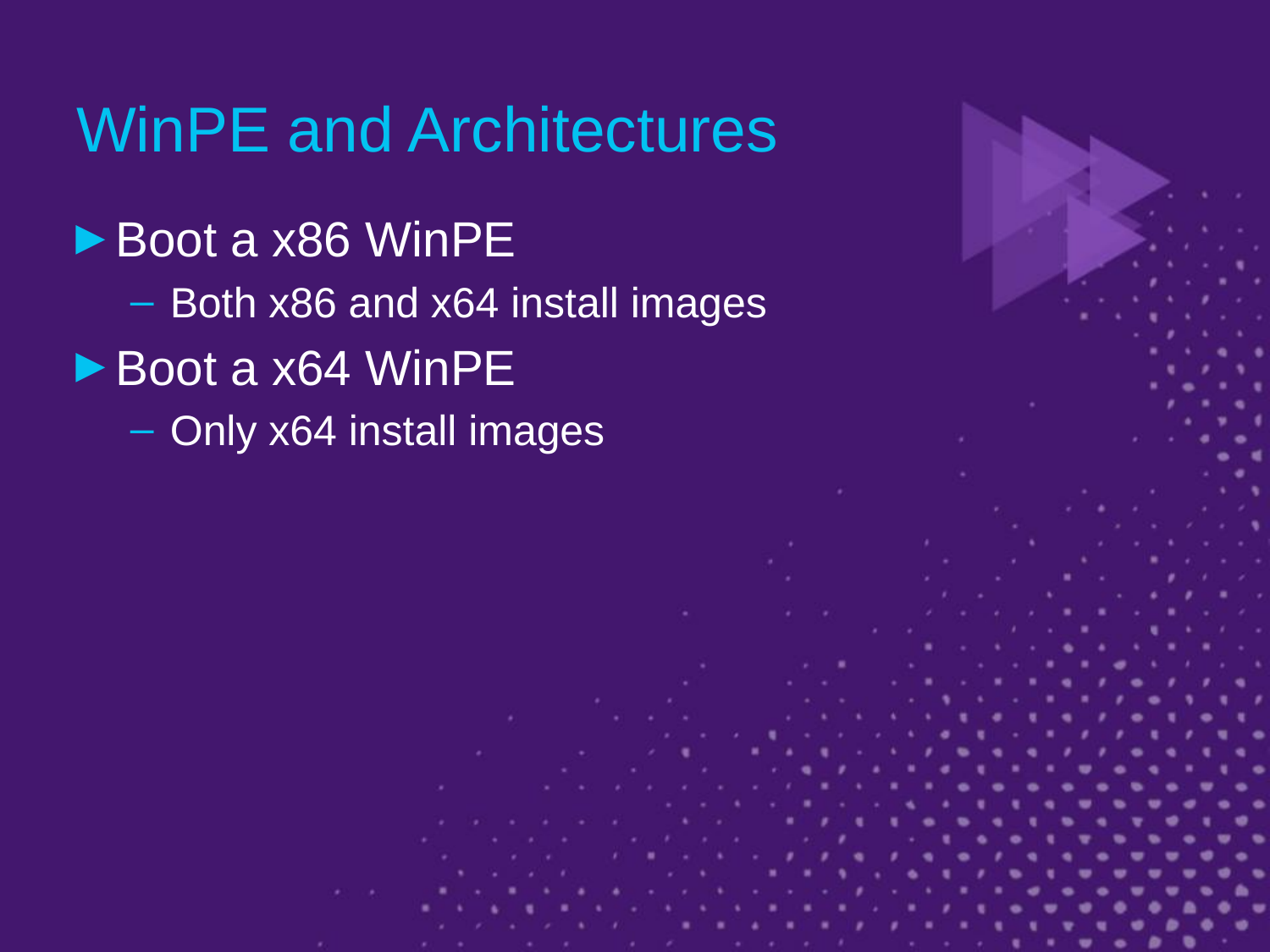

# WinPE and Architectures
Boot a x86 WinPE
Both x86 and x64 install images
Boot a x64 WinPE
Only x64 install images